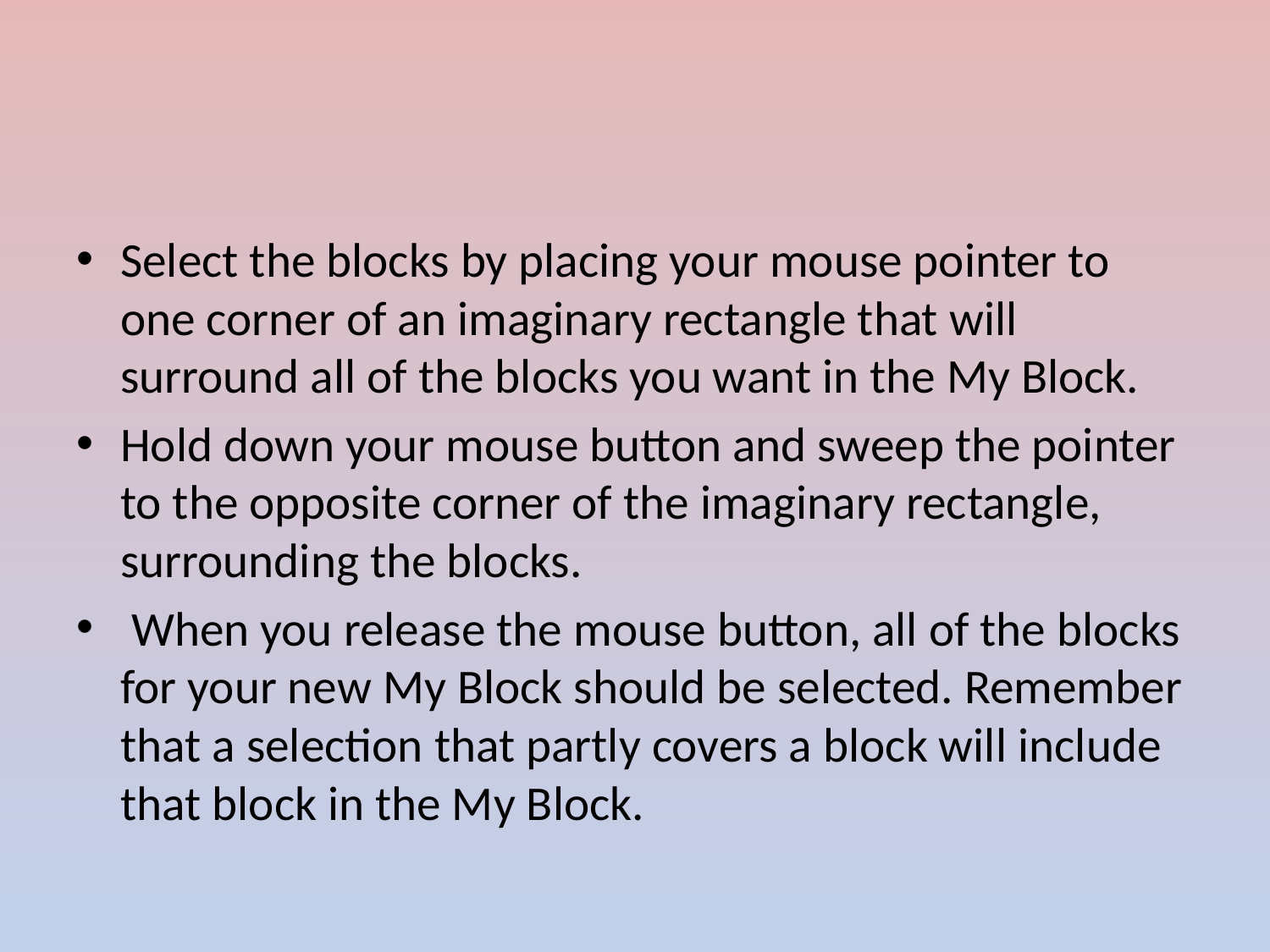

#
Select the blocks by placing your mouse pointer to one corner of an imaginary rectangle that will surround all of the blocks you want in the My Block.
Hold down your mouse button and sweep the pointer to the opposite corner of the imaginary rectangle, surrounding the blocks.
 When you release the mouse button, all of the blocks for your new My Block should be selected. Remember that a selection that partly covers a block will include that block in the My Block.